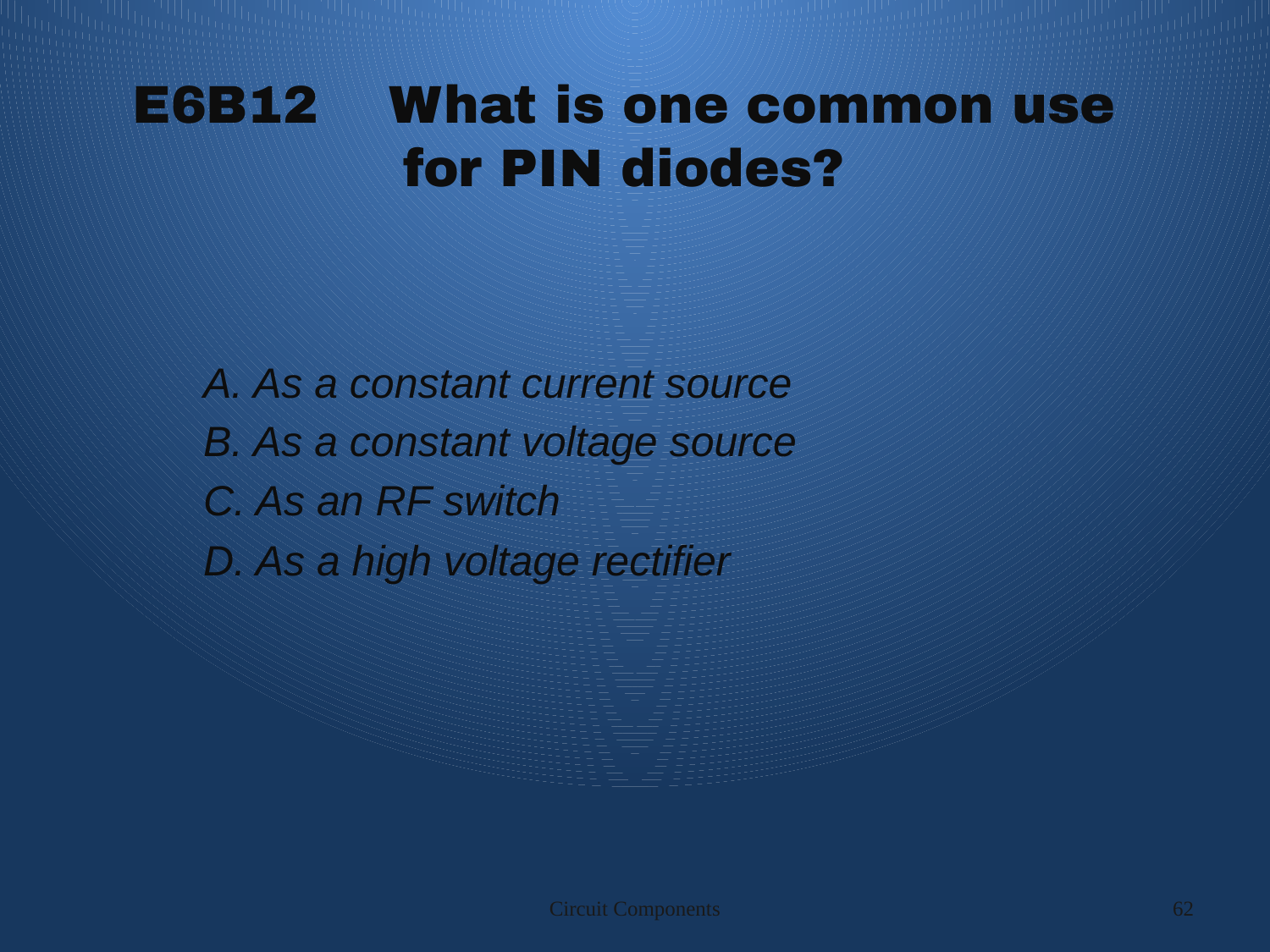

# E6B12    What is one common use for PIN diodes?
A. As a constant current source
B. As a constant voltage source
C. As an RF switch
D. As a high voltage rectifier
Circuit Components
62